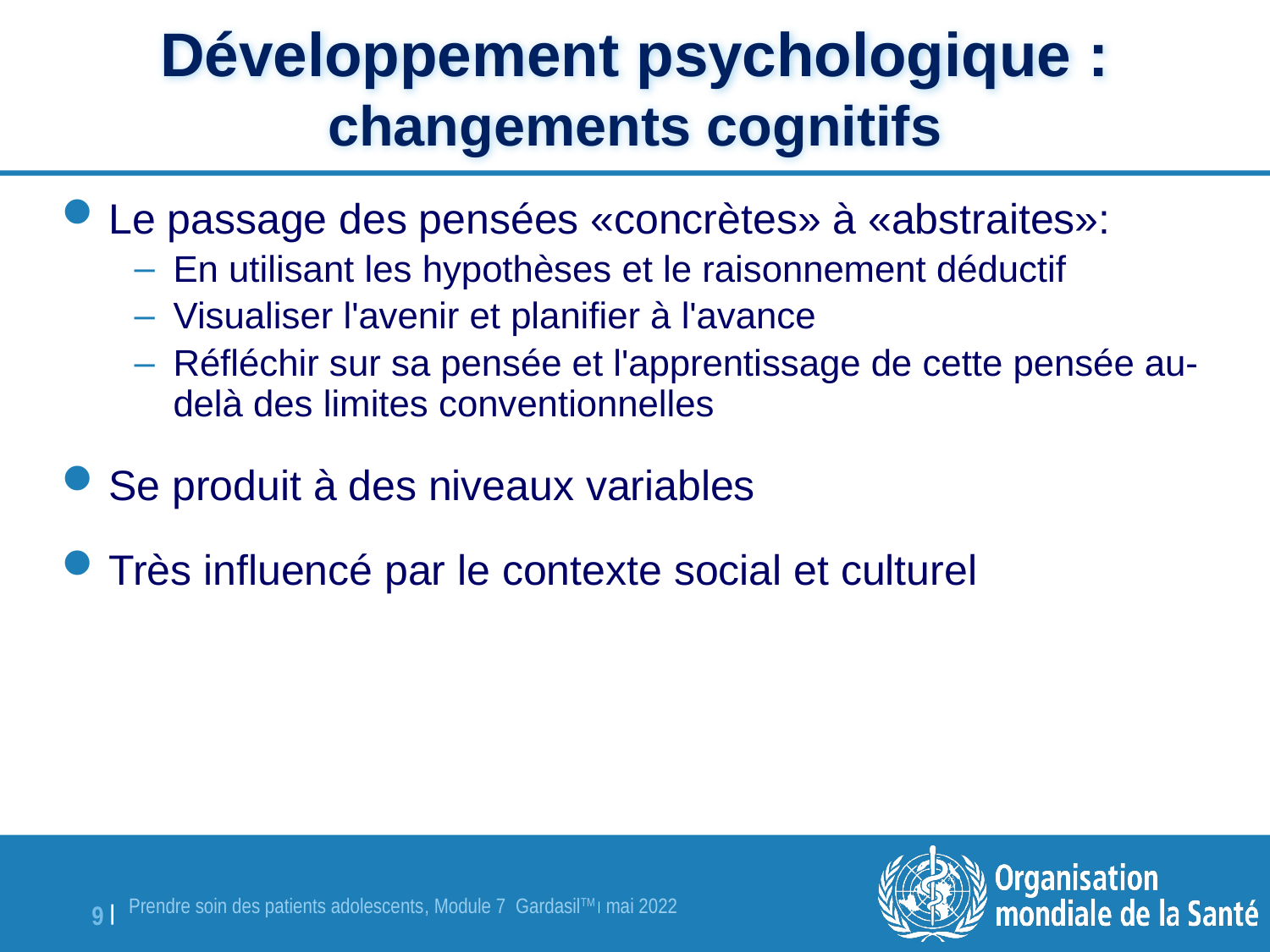

# Développement psychologique : changements cognitifs
Le passage des pensées «concrètes» à «abstraites»:
En utilisant les hypothèses et le raisonnement déductif
Visualiser l'avenir et planifier à l'avance
Réfléchir sur sa pensée et l'apprentissage de cette pensée au-delà des limites conventionnelles
Se produit à des niveaux variables
Très influencé par le contexte social et culturel